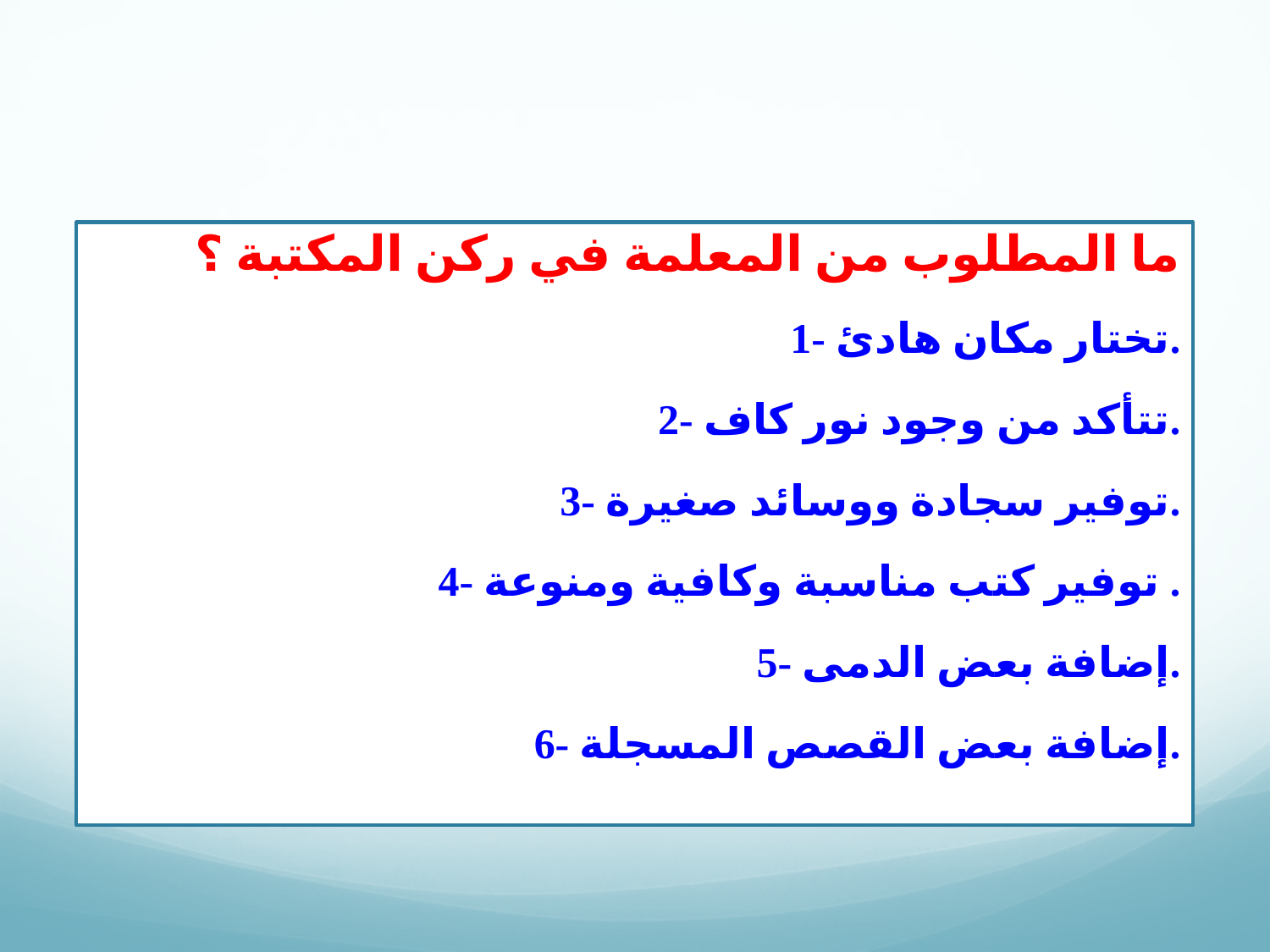

ما المطلوب من المعلمة في ركن المكتبة ؟
1- تختار مكان هادئ.
2- تتأكد من وجود نور كاف.
3- توفير سجادة ووسائد صغيرة.
4- توفير كتب مناسبة وكافية ومنوعة .
5- إضافة بعض الدمى.
6- إضافة بعض القصص المسجلة.